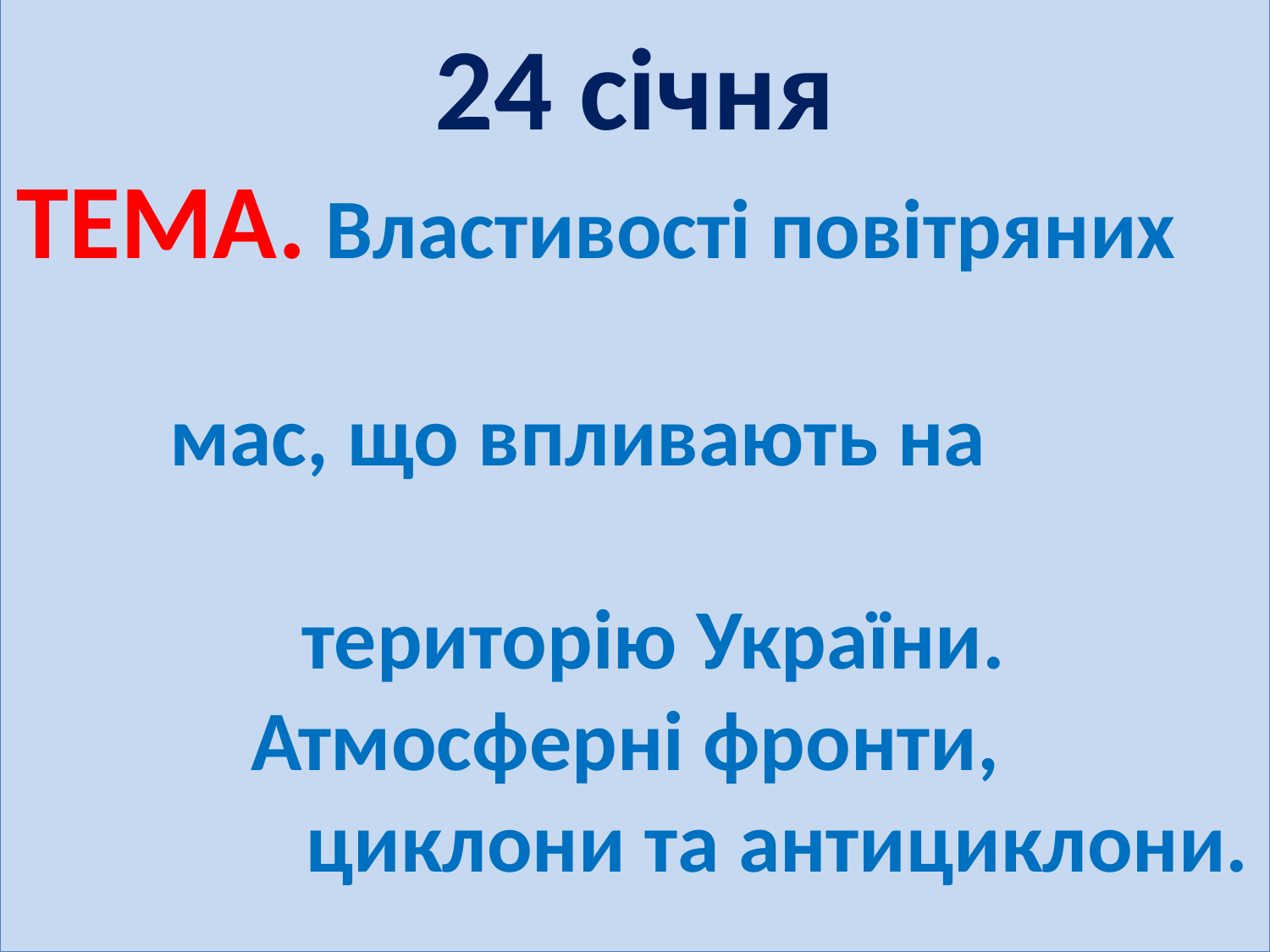

# 24 січня ТЕМА. Властивості повітряних мас, що впливають на територію України. Атмосферні фронти, циклони та антициклони.